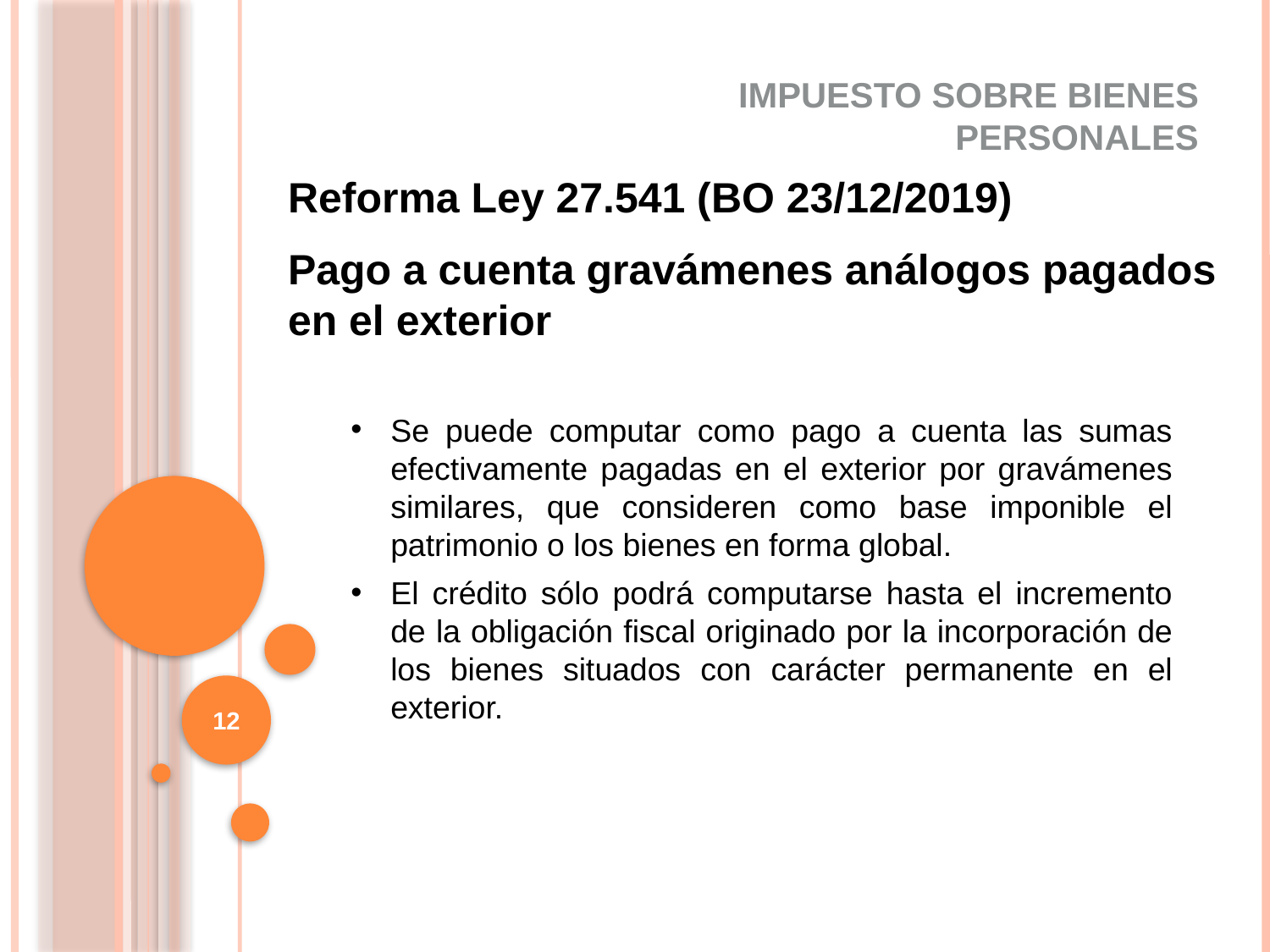

IMPUESTO SOBRE BIENES PERSONALES
Reforma Ley 27.541 (BO 23/12/2019)
Pago a cuenta gravámenes análogos pagados en el exterior
Se puede computar como pago a cuenta las sumas efectivamente pagadas en el exterior por gravámenes similares, que consideren como base imponible el patrimonio o los bienes en forma global.
El crédito sólo podrá computarse hasta el incremento de la obligación fiscal originado por la incorporación de los bienes situados con carácter permanente en el exterior.
12